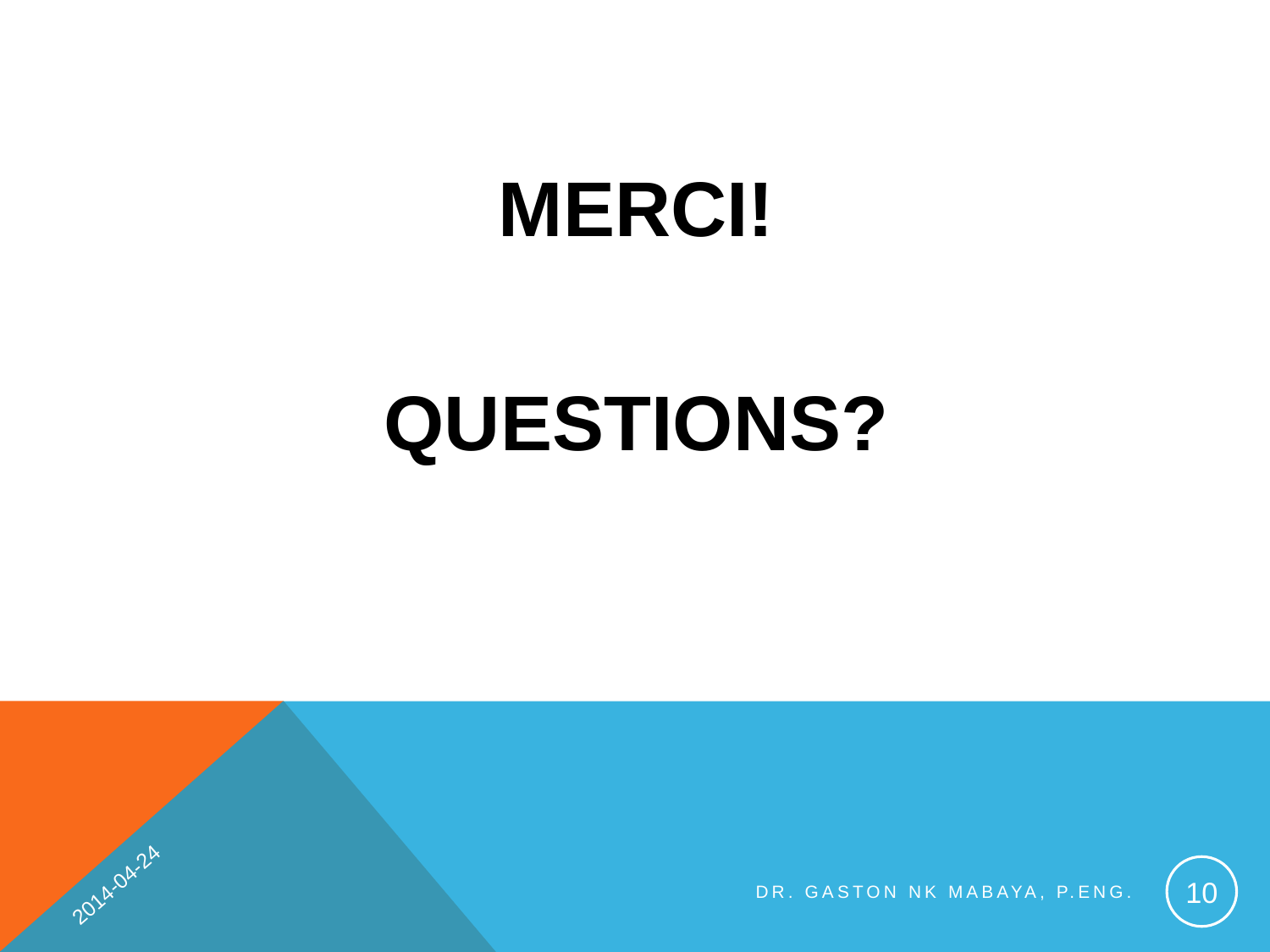

MERCI!

QUESTIONS?

2014-04-24
10
Dr. Gaston NK Mabaya, P.Eng.